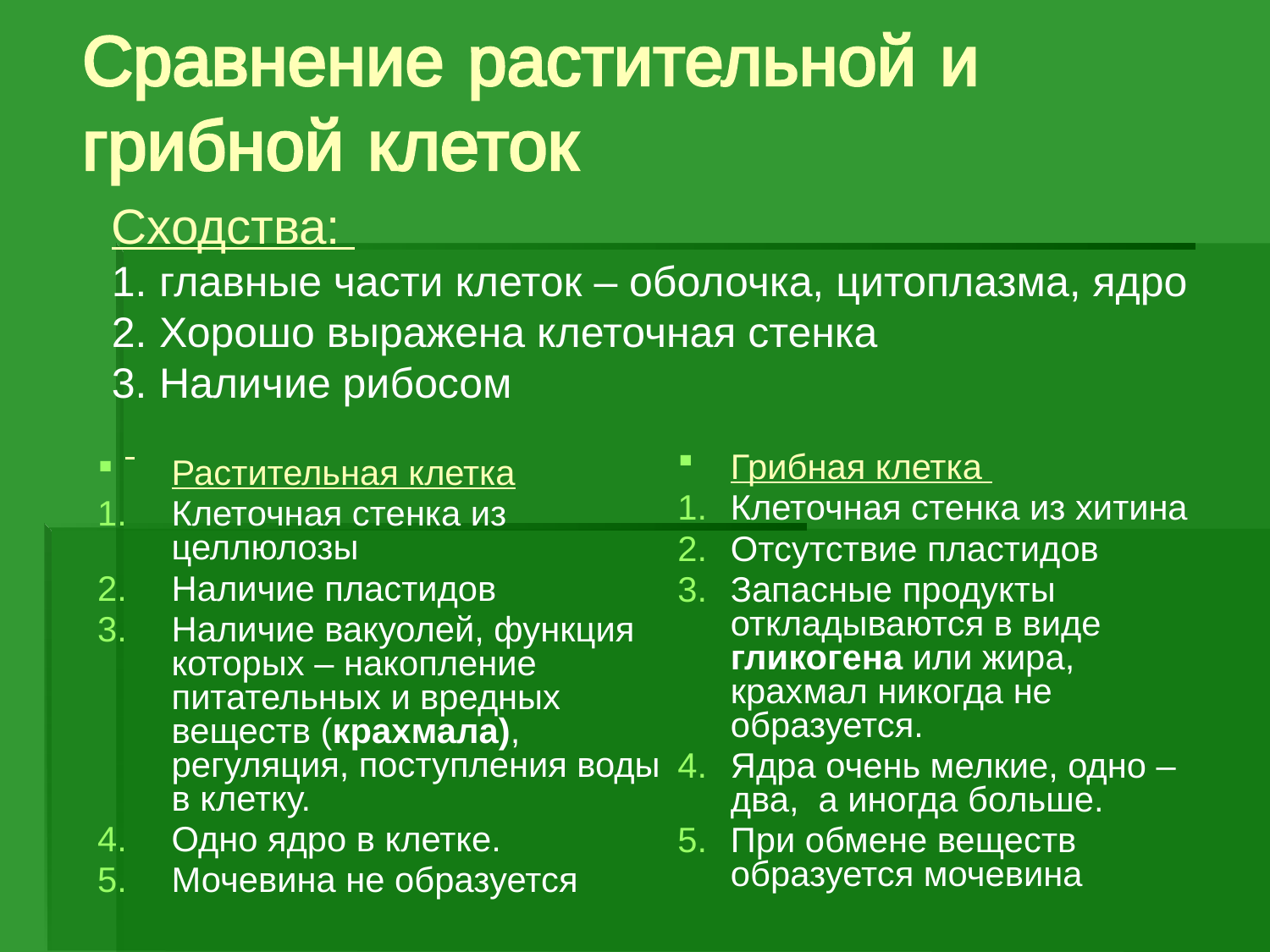

Сравнение растительной и грибной клеток
Сходства:
главные части клеток – оболочка, цитоплазма, ядро
Хорошо выражена клеточная стенка
Наличие рибосом

Грибная клетка
Клеточная стенка из хитина
Отсутствие пластидов
Запасные продукты откладываются в виде гликогена или жира, крахмал никогда не образуется.
Ядра очень мелкие, одно – два,  а иногда больше.
При обмене веществ образуется мочевина
Растительная клетка
Клеточная стенка из целлюлозы
Наличие пластидов
Наличие вакуолей, функция которых – накопление питательных и вредных веществ (крахмала), регуляция, поступления воды в клетку.
Одно ядро в клетке.
Мочевина не образуется